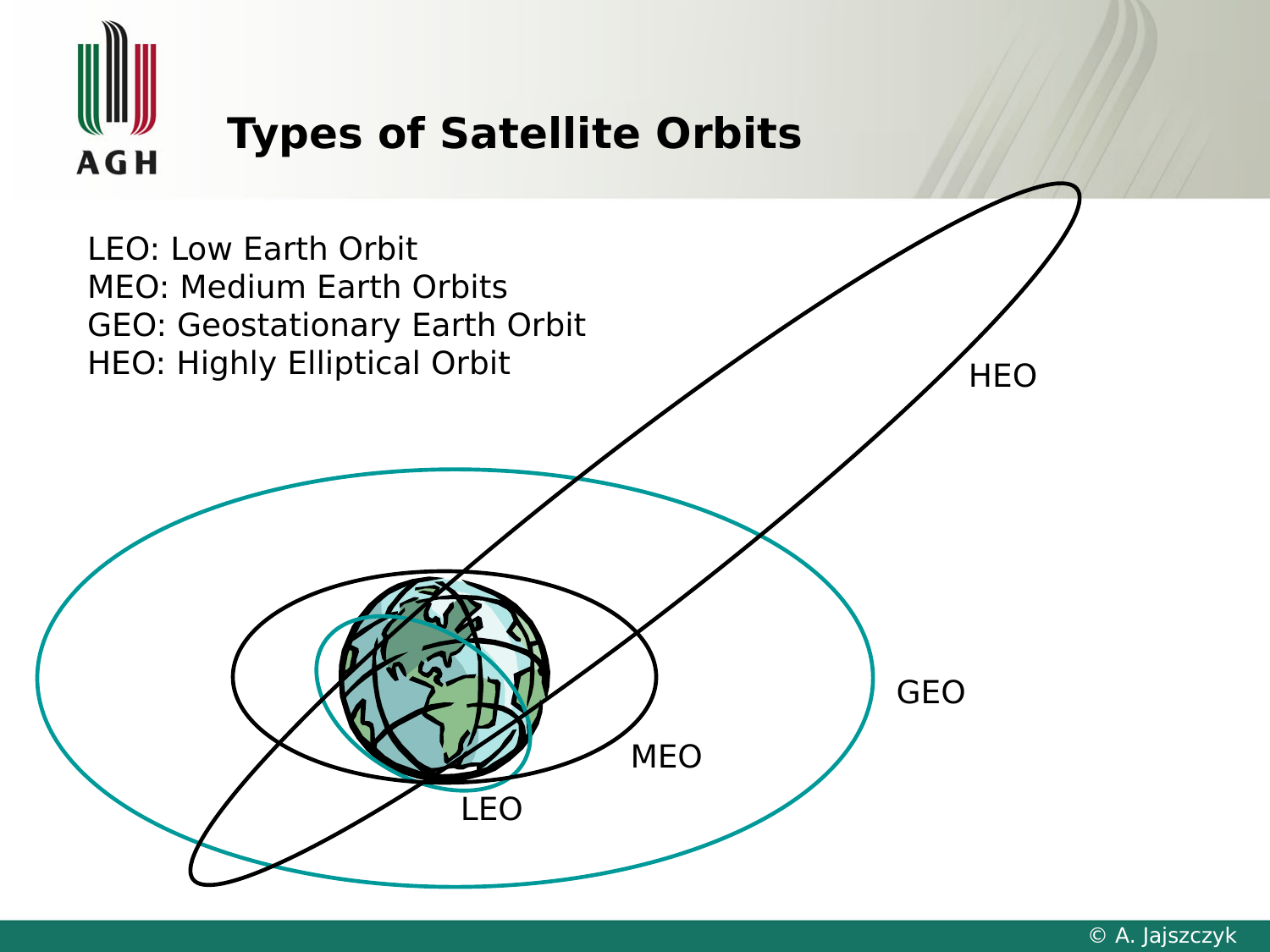

# Types of Satellite Orbits
LEO: Low Earth Orbit
MEO: Medium Earth Orbits
GEO: Geostationary Earth Orbit
HEO: Highly Elliptical Orbit
HEO

GEO

MEO

LEO